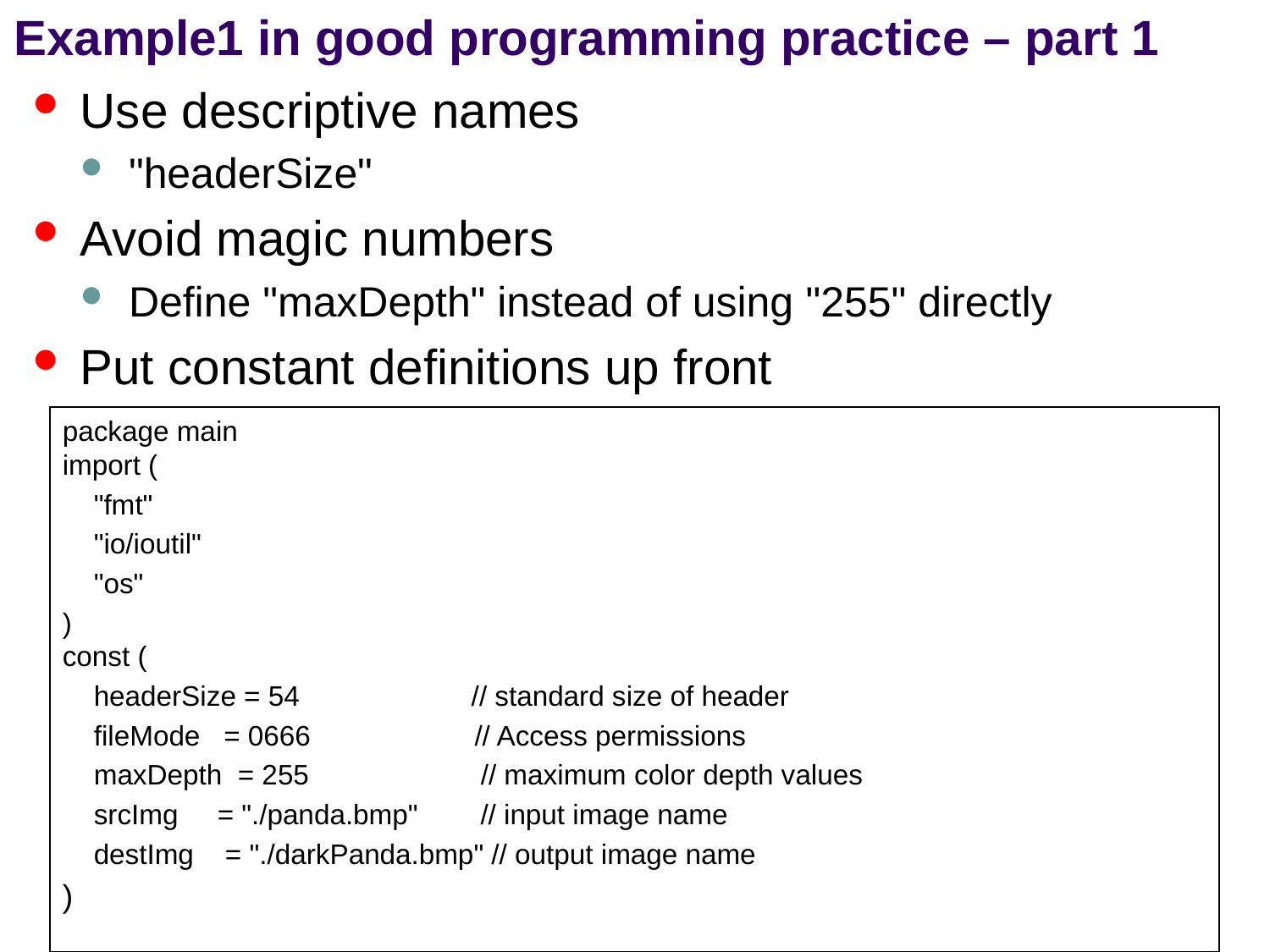

# Example1 in good programming practice – part 1
Use descriptive names
"headerSize"
Avoid magic numbers
Define "maxDepth" instead of using "255" directly
Put constant definitions up front
package main
import (
    "fmt"
    "io/ioutil"
    "os"
)
const (
    headerSize = 54                      // standard size of header
    fileMode   = 0666                     // Access permissions
    maxDepth  = 255                      // maximum color depth values
    srcImg     = "./panda.bmp"        // input image name
    destImg    = "./darkPanda.bmp" // output image name
)